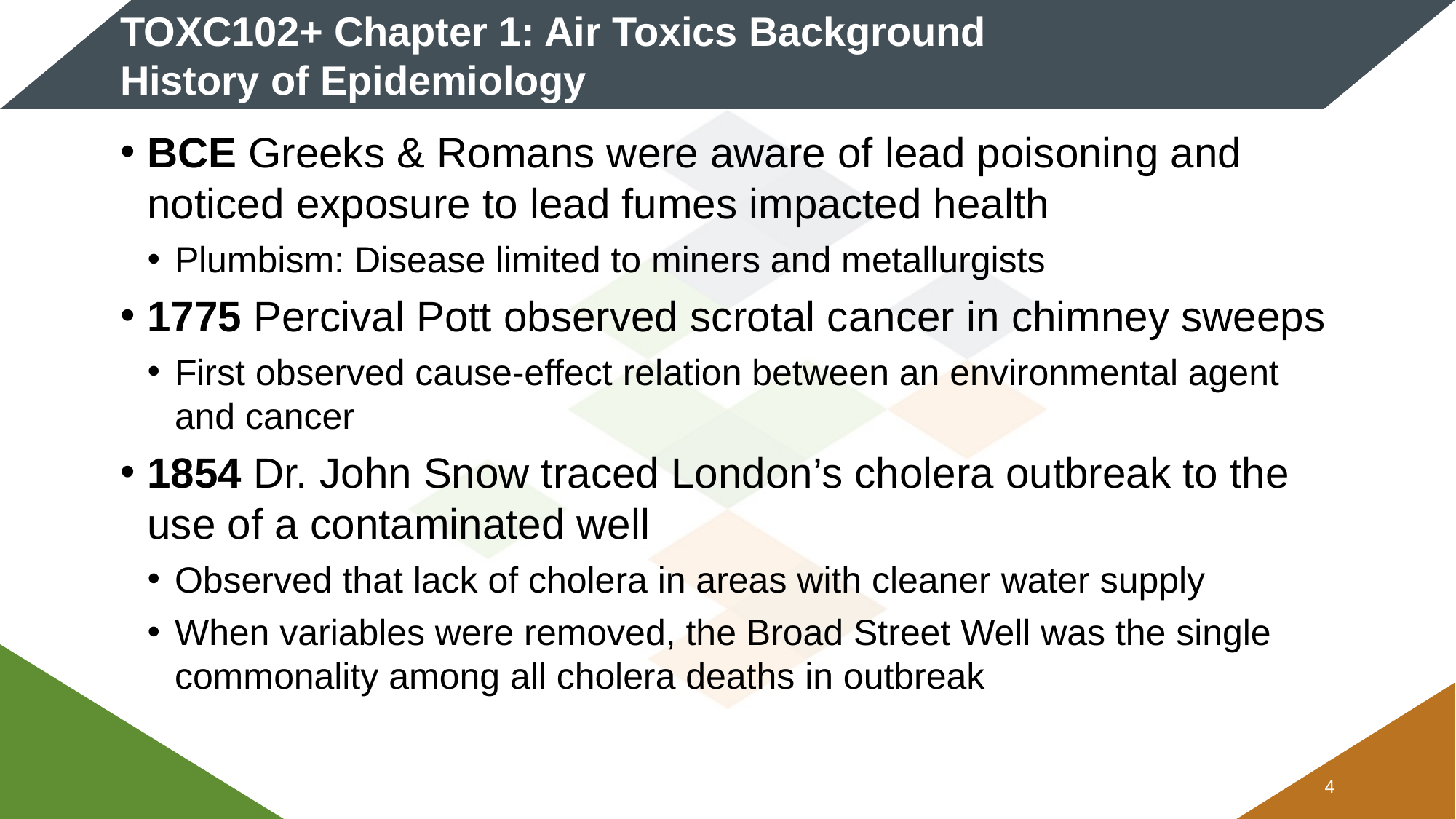

# TOXC102+ Chapter 1: Air Toxics Background History of Epidemiology
BCE Greeks & Romans were aware of lead poisoning and noticed exposure to lead fumes impacted health
Plumbism: Disease limited to miners and metallurgists
1775 Percival Pott observed scrotal cancer in chimney sweeps
First observed cause-effect relation between an environmental agent and cancer
1854 Dr. John Snow traced London’s cholera outbreak to the use of a contaminated well
Observed that lack of cholera in areas with cleaner water supply
When variables were removed, the Broad Street Well was the single commonality among all cholera deaths in outbreak
4